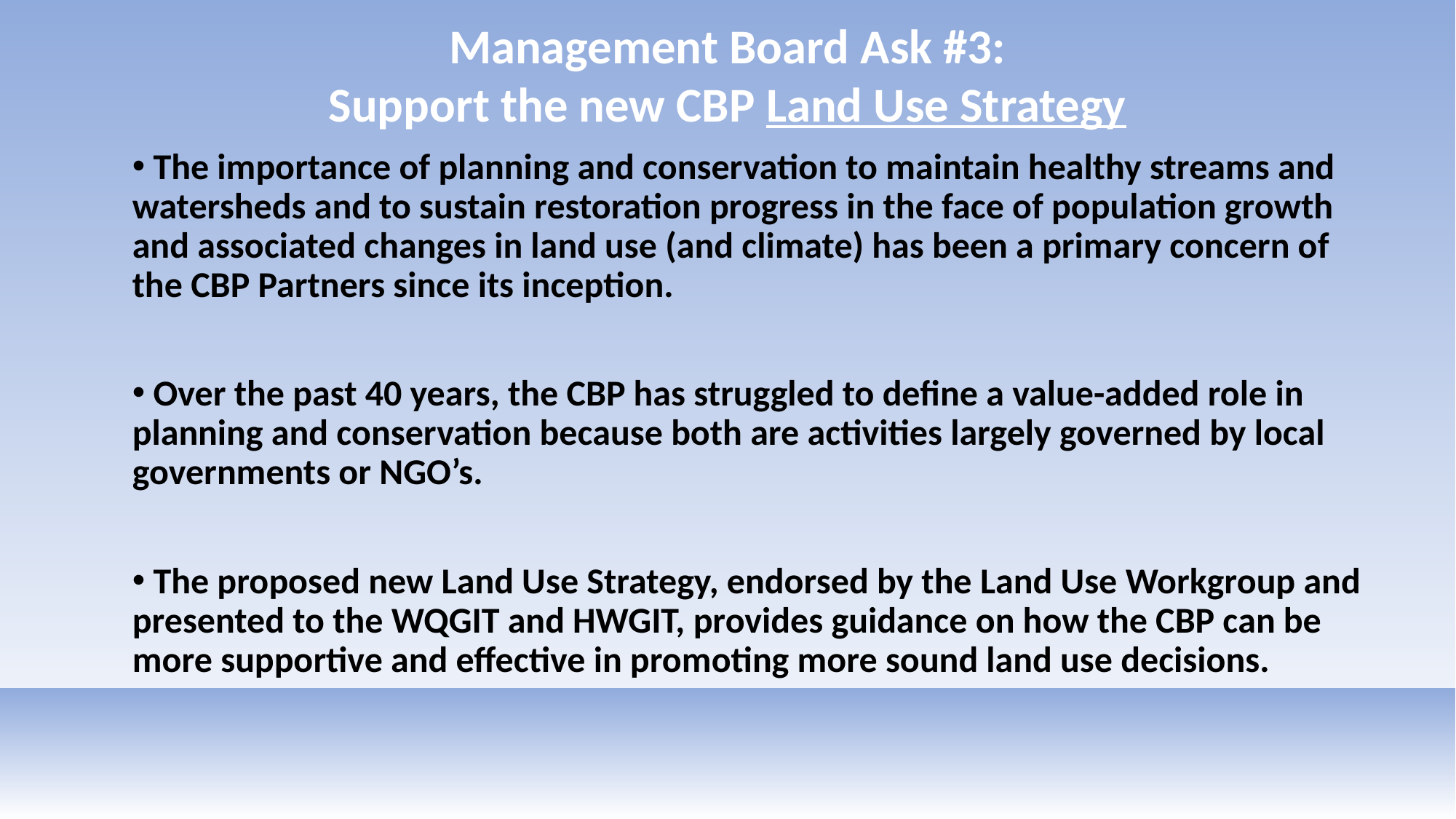

Management Board Ask #3:
Support the new CBP Land Use Strategy
 The importance of planning and conservation to maintain healthy streams and watersheds and to sustain restoration progress in the face of population growth and associated changes in land use (and climate) has been a primary concern of the CBP Partners since its inception.

 Over the past 40 years, the CBP has struggled to define a value-added role in planning and conservation because both are activities largely governed by local governments or NGO’s.

 The proposed new Land Use Strategy, endorsed by the Land Use Workgroup and presented to the WQGIT and HWGIT, provides guidance on how the CBP can be more supportive and effective in promoting more sound land use decisions.